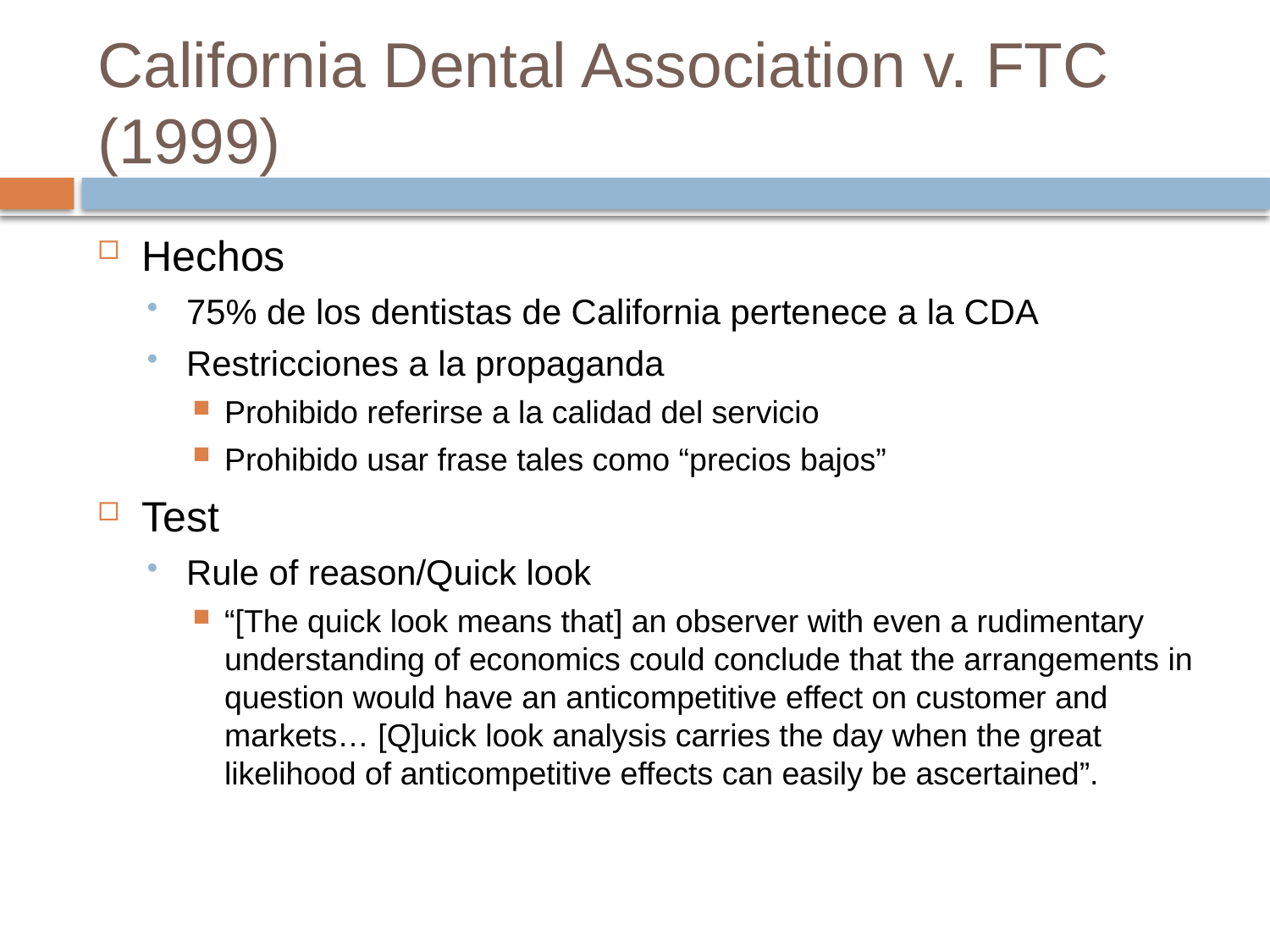

# California Dental Association v. FTC (1999)
Hechos
75% de los dentistas de California pertenece a la CDA
Restricciones a la propaganda
Prohibido referirse a la calidad del servicio
Prohibido usar frase tales como “precios bajos”
Test
Rule of reason/Quick look
“[The quick look means that] an observer with even a rudimentary understanding of economics could conclude that the arrangements in question would have an anticompetitive effect on customer and markets… [Q]uick look analysis carries the day when the great likelihood of anticompetitive effects can easily be ascertained”.